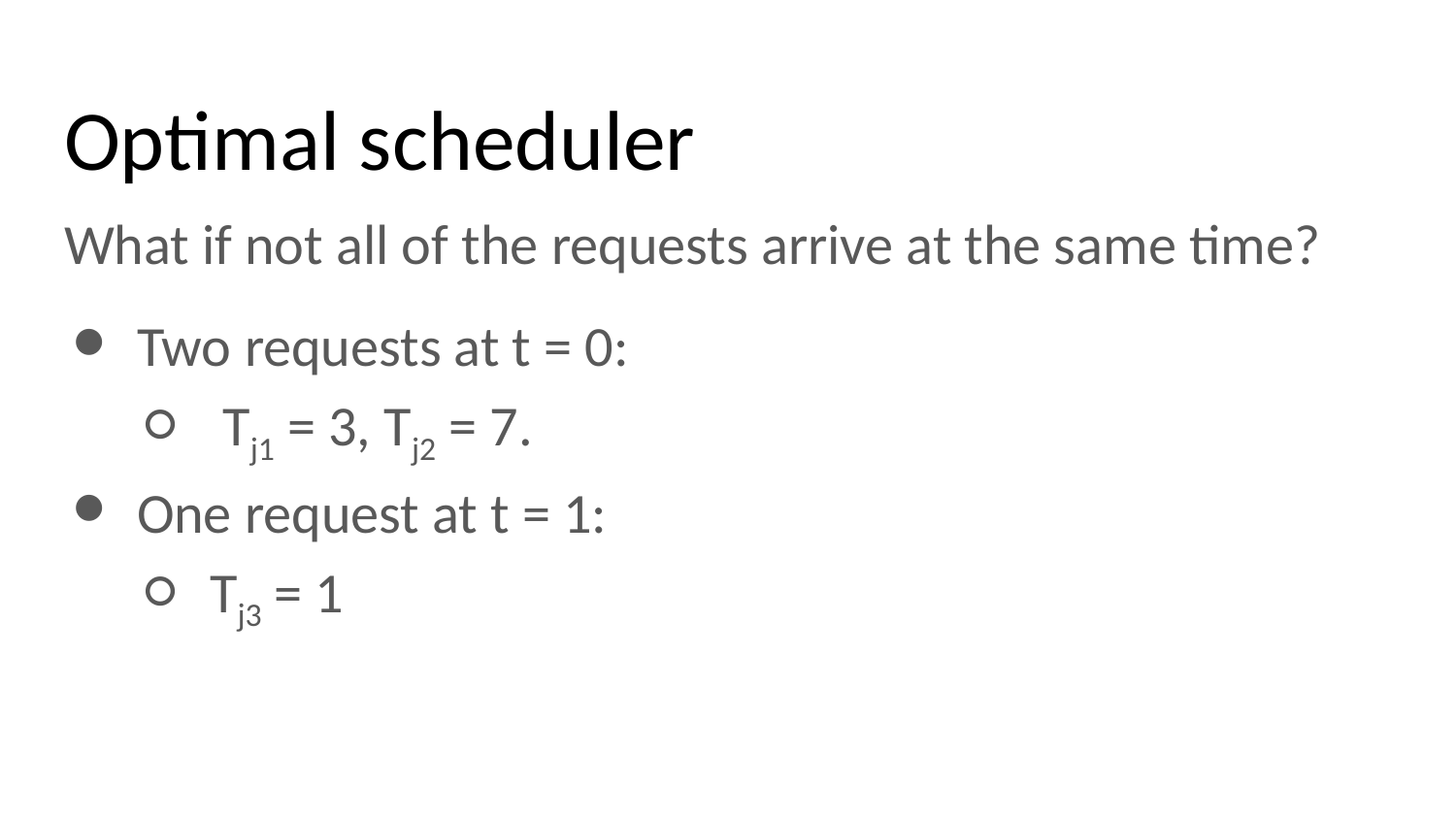

# Optimal scheduler
What if not all of the requests arrive at the same time?
Two requests at t = 0:
 Tj1 = 3, Tj2 = 7.
One request at t = 1:
Tj3 = 1